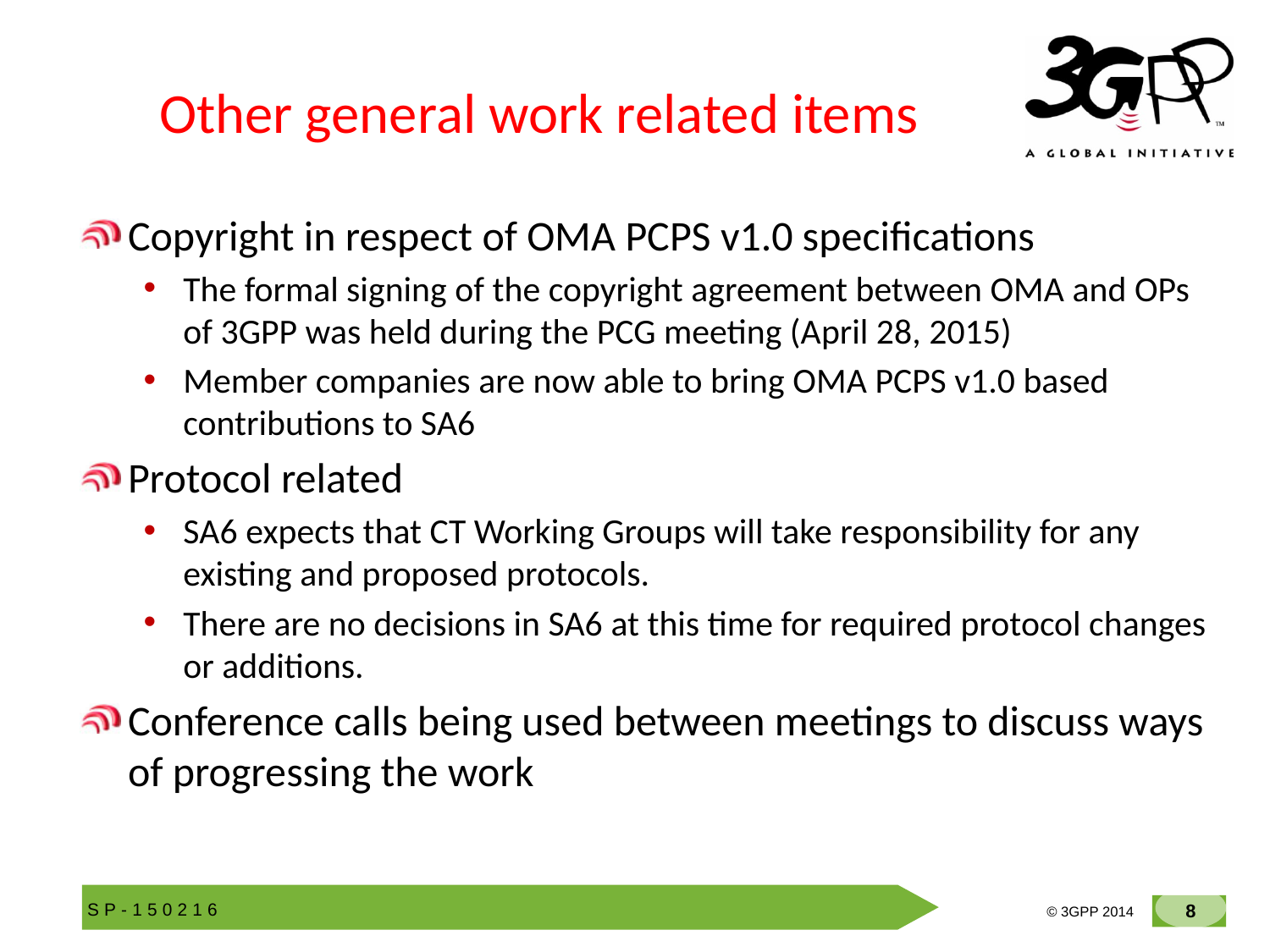

# Other general work related items
Copyright in respect of OMA PCPS v1.0 specifications
The formal signing of the copyright agreement between OMA and OPs of 3GPP was held during the PCG meeting (April 28, 2015)
Member companies are now able to bring OMA PCPS v1.0 based contributions to SA6
Protocol related
SA6 expects that CT Working Groups will take responsibility for any existing and proposed protocols.
There are no decisions in SA6 at this time for required protocol changes or additions.
Conference calls being used between meetings to discuss ways of progressing the work